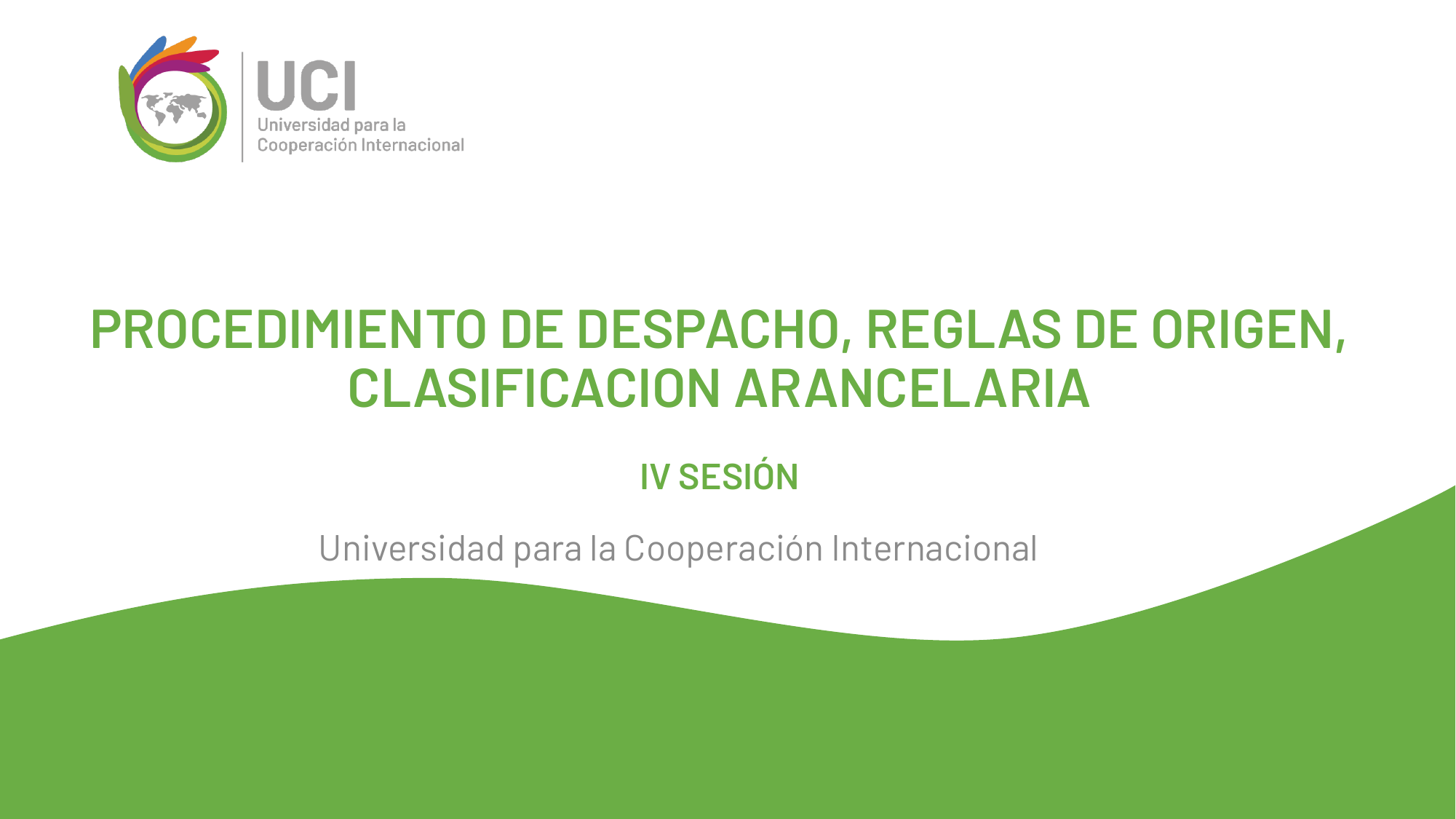

# PROCEDIMIENTO DE DESPACHO, REGLAS DE ORIGEN, CLASIFICACION ARANCELARIA IV Sesión
Universidad para la Cooperación Internacional